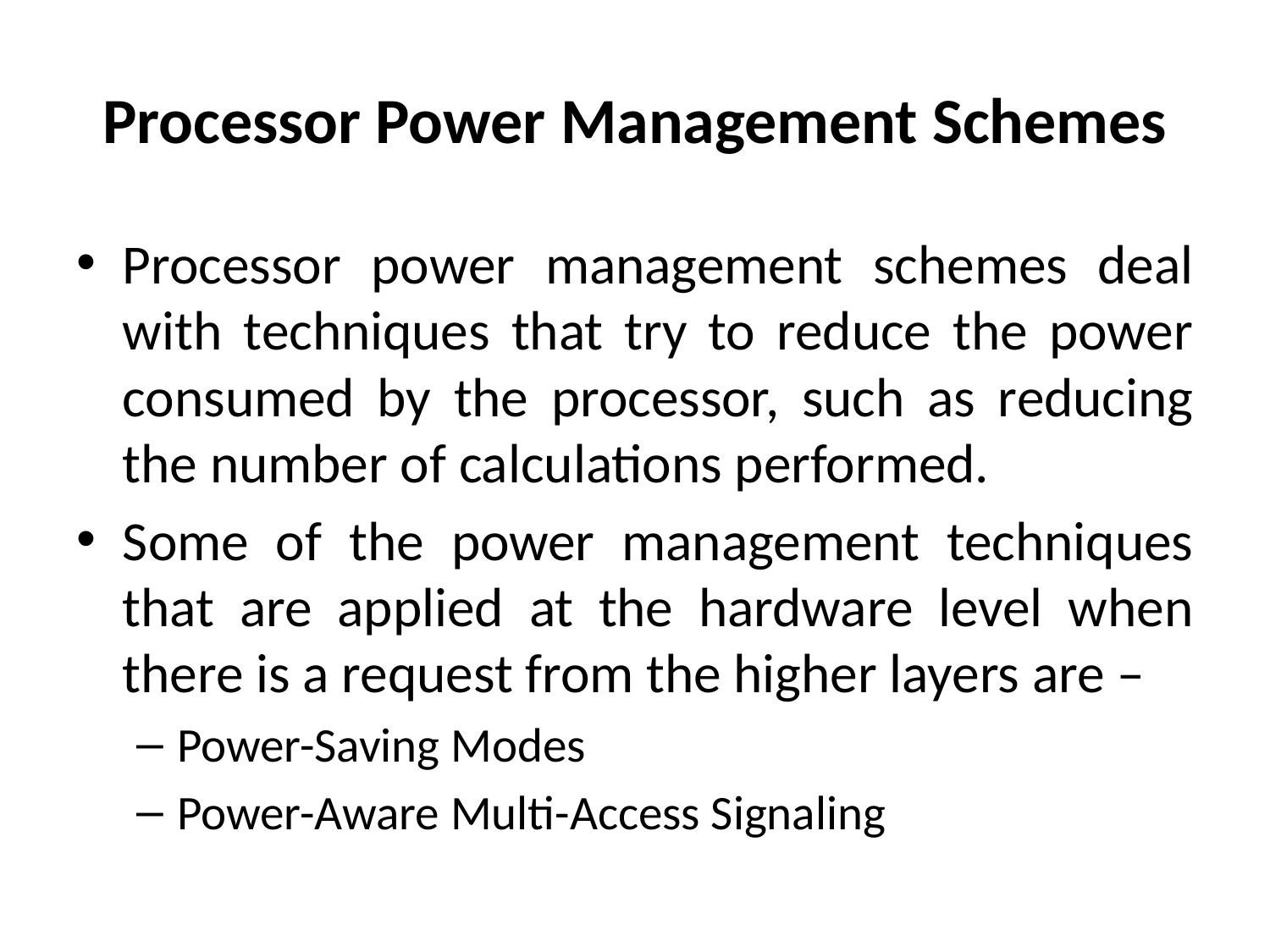

# Processor Power Management Schemes
Processor power management schemes deal with techniques that try to reduce the power consumed by the processor, such as reducing the number of calculations performed.
Some of the power management techniques that are applied at the hardware level when there is a request from the higher layers are –
Power-Saving Modes
Power-Aware Multi-Access Signaling